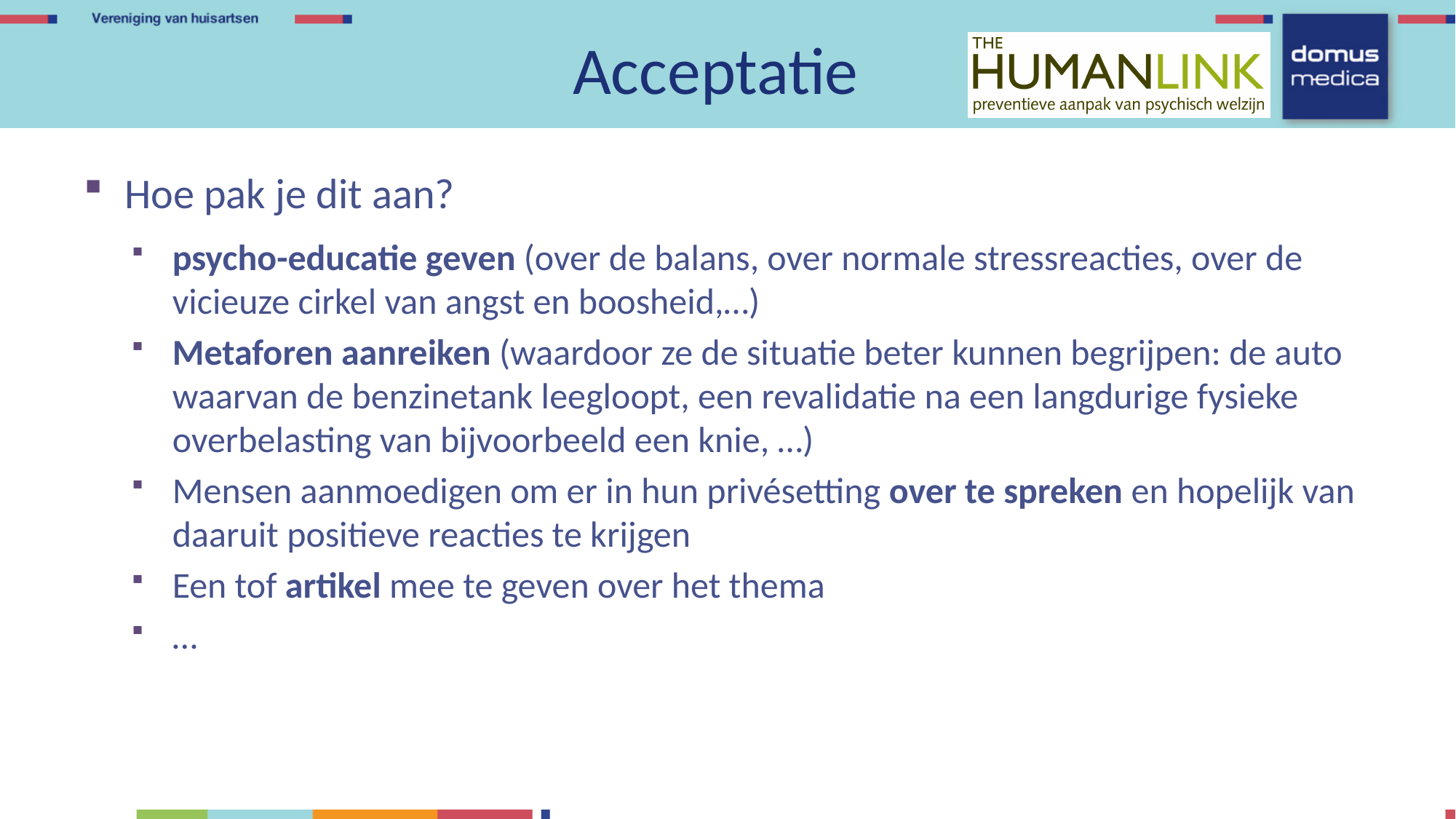

Acceptatie
Hoe pak je dit aan?
psycho-educatie geven (over de balans, over normale stressreacties, over de vicieuze cirkel van angst en boosheid,…)
Metaforen aanreiken (waardoor ze de situatie beter kunnen begrijpen: de auto waarvan de benzinetank leegloopt, een revalidatie na een langdurige fysieke overbelasting van bijvoorbeeld een knie, …)
Mensen aanmoedigen om er in hun privésetting over te spreken en hopelijk van daaruit positieve reacties te krijgen
Een tof artikel mee te geven over het thema
…